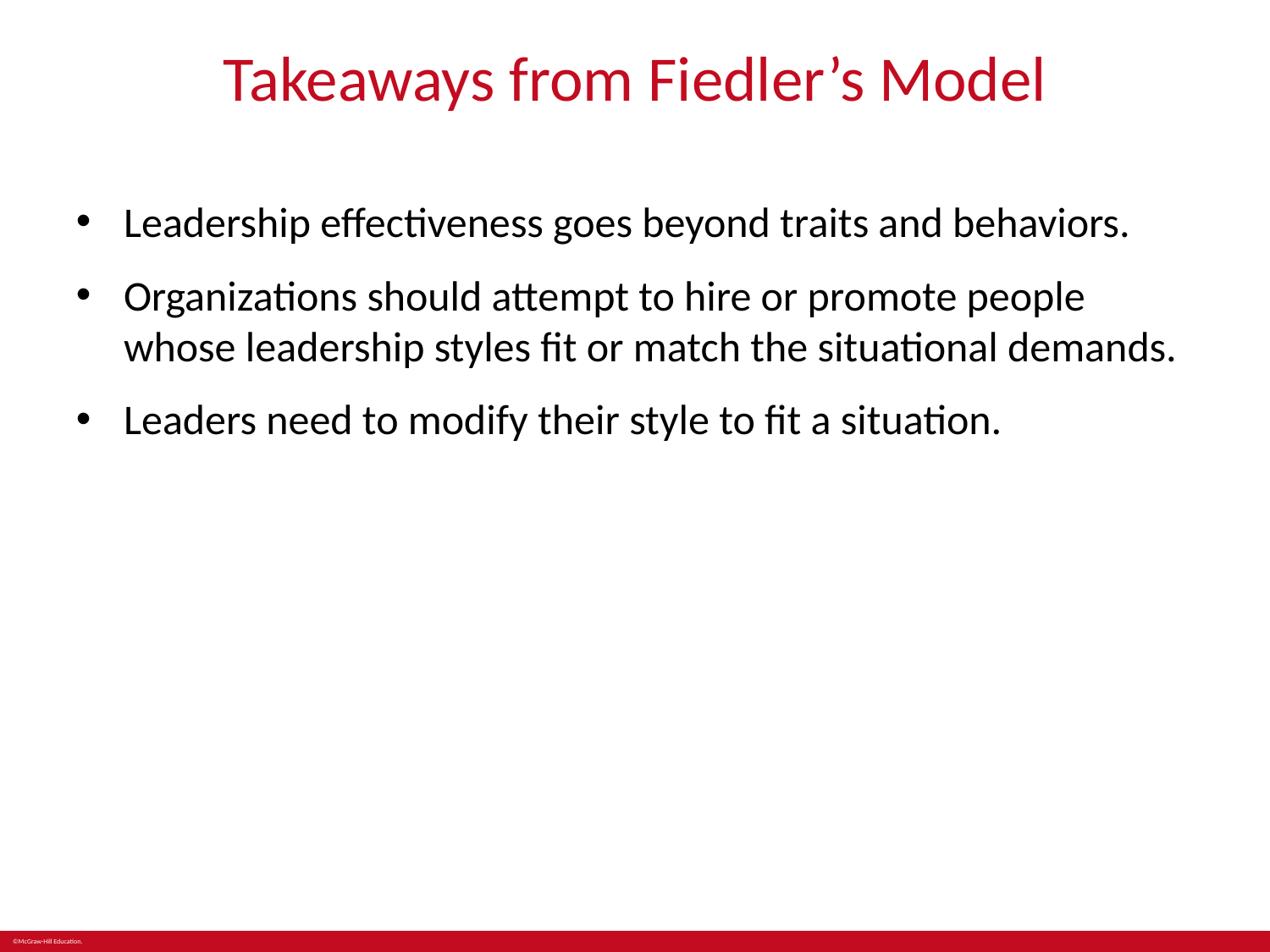

# Takeaways from Fiedler’s Model
Leadership effectiveness goes beyond traits and behaviors.
Organizations should attempt to hire or promote people whose leadership styles fit or match the situational demands.
Leaders need to modify their style to fit a situation.